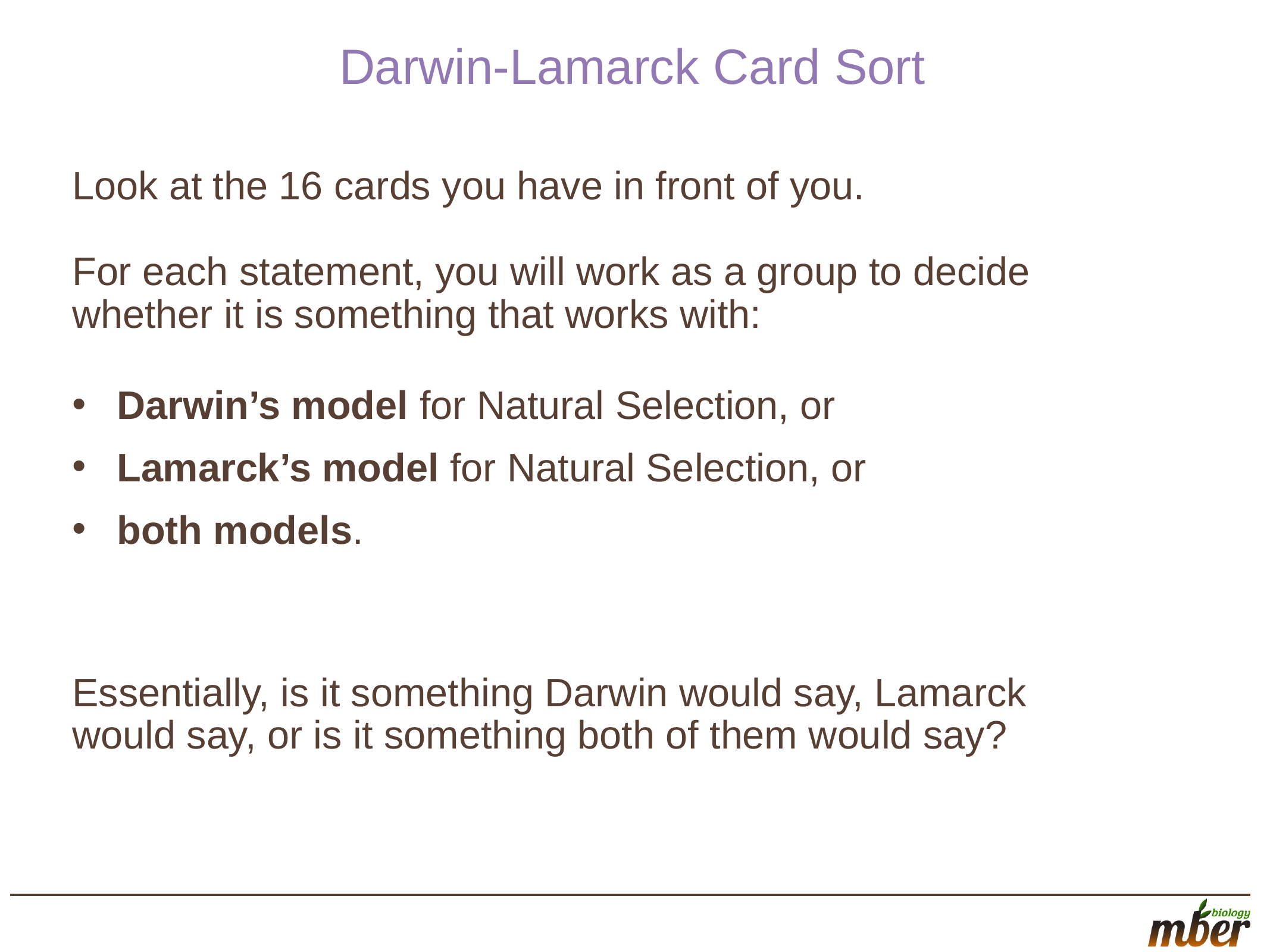

Darwin-Lamarck Card Sort
Look at the 16 cards you have in front of you.

For each statement, you will work as a group to decide whether it is something that works with:

Darwin’s model for Natural Selection, or
Lamarck’s model for Natural Selection, or
both models.

Essentially, is it something Darwin would say, Lamarck would say, or is it something both of them would say?